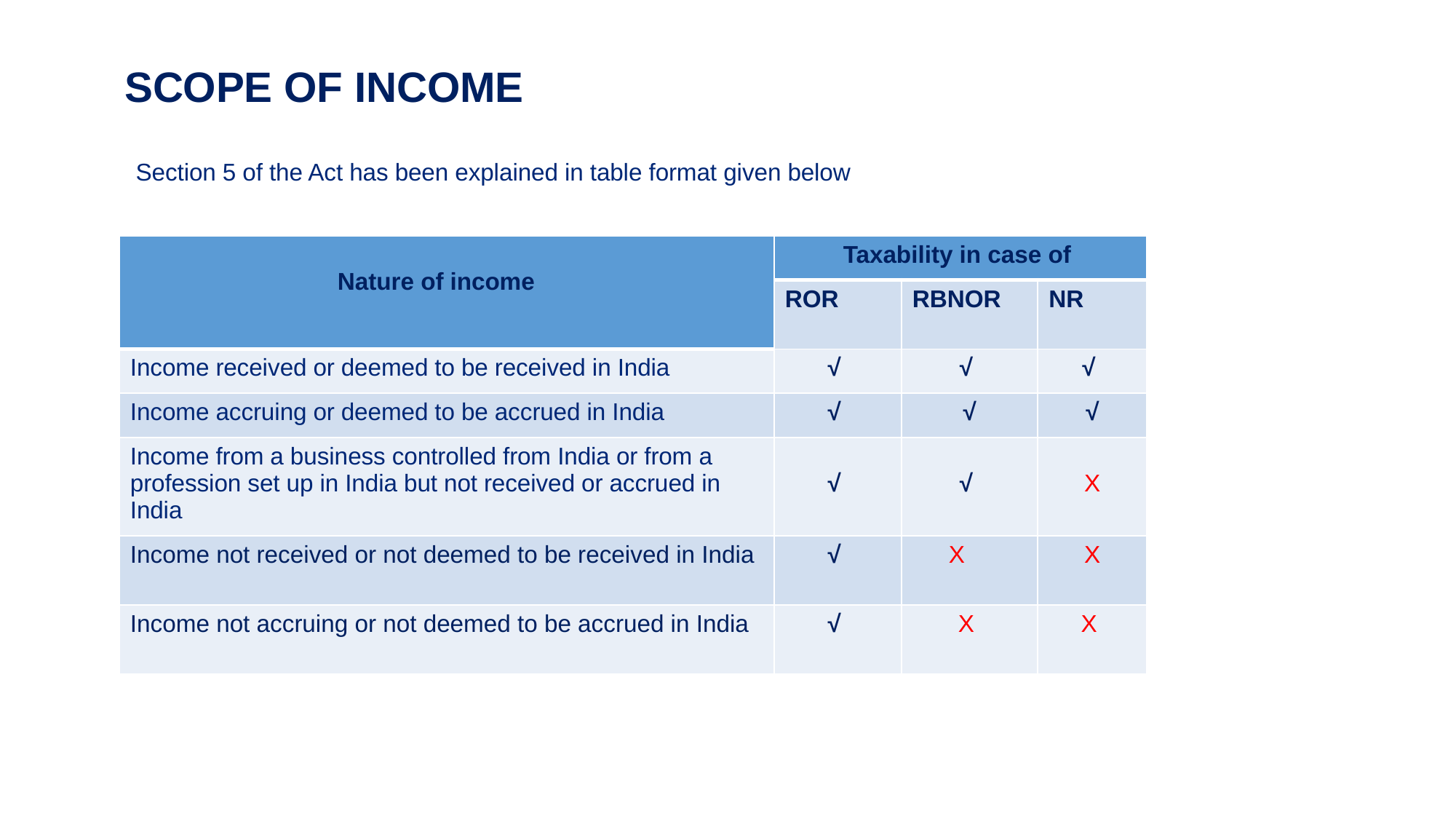

# SCOPE OF INCOME
Section 5 of the Act has been explained in table format given below
| Nature of income | Taxability in case of |  |  |
| --- | --- | --- | --- |
|  | ROR | RBNOR | NR |
| Income received or deemed to be received in India | √ | √ | √ |
| Income accruing or deemed to be accrued in India | √ | √ | √ |
| Income from a business controlled from India or from a profession set up in India but not received or accrued in India | √ | √ | X |
| Income not received or not deemed to be received in India | √ | X | X |
| Income not accruing or not deemed to be accrued in India | √ | X | X |